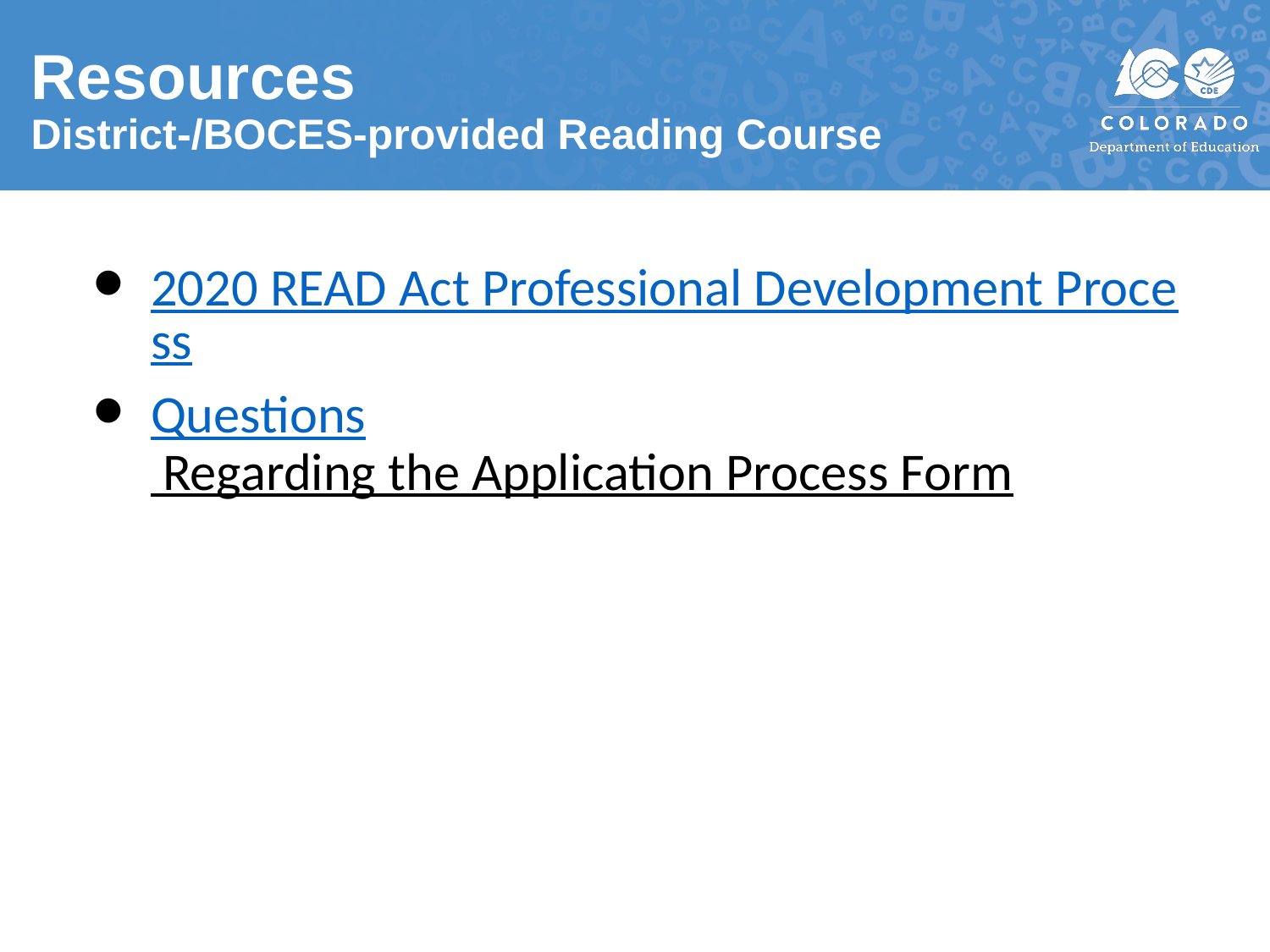

# Resources
District-/BOCES-provided Reading Course
2020 READ Act Professional Development Process
Questions Regarding the Application Process Form